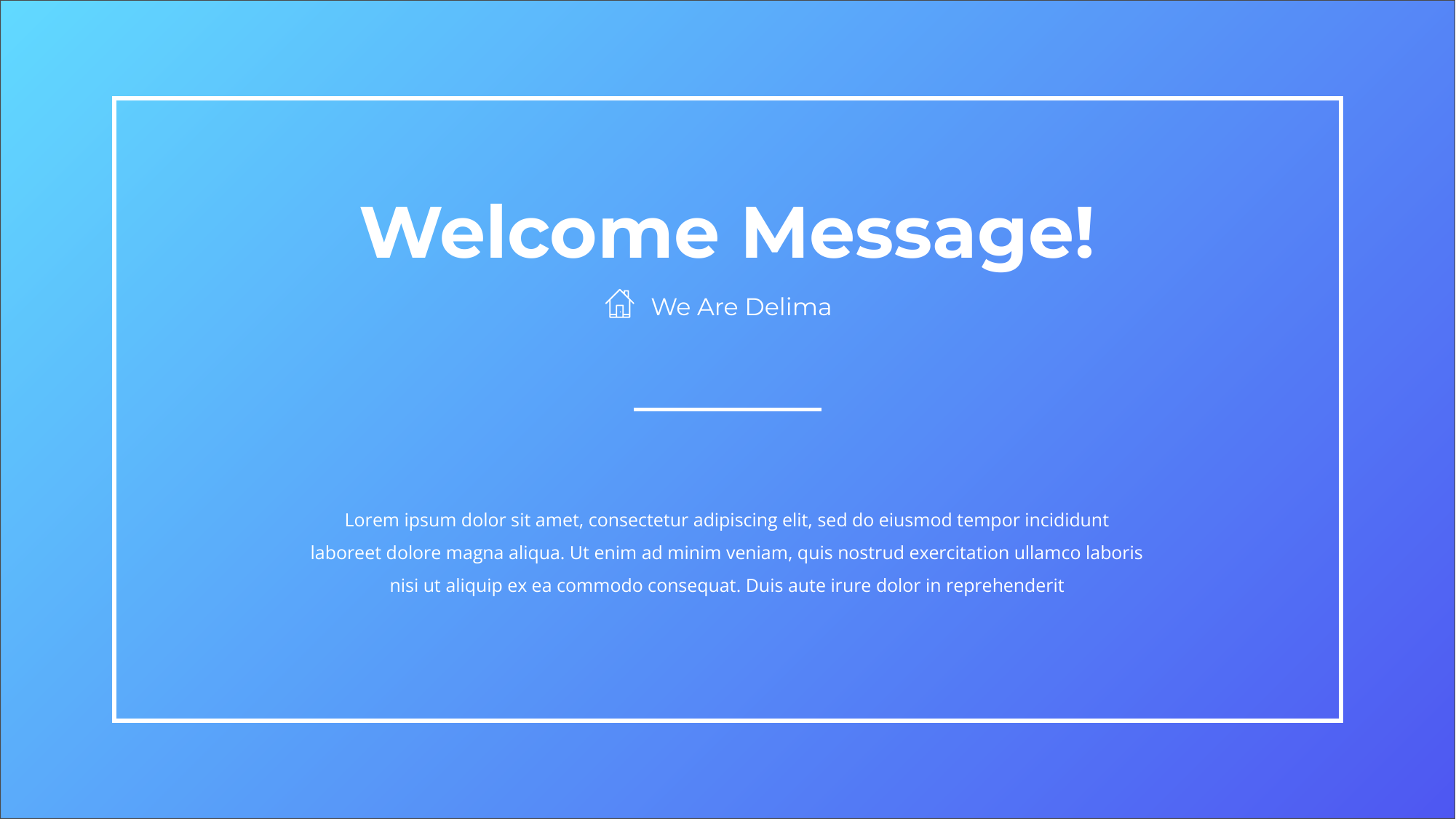

Welcome Message!
We Are Delima

Lorem ipsum dolor sit amet, consectetur adipiscing elit, sed do eiusmod tempor incididunt laboreet dolore magna aliqua. Ut enim ad minim veniam, quis nostrud exercitation ullamco laboris nisi ut aliquip ex ea commodo consequat. Duis aute irure dolor in reprehenderit